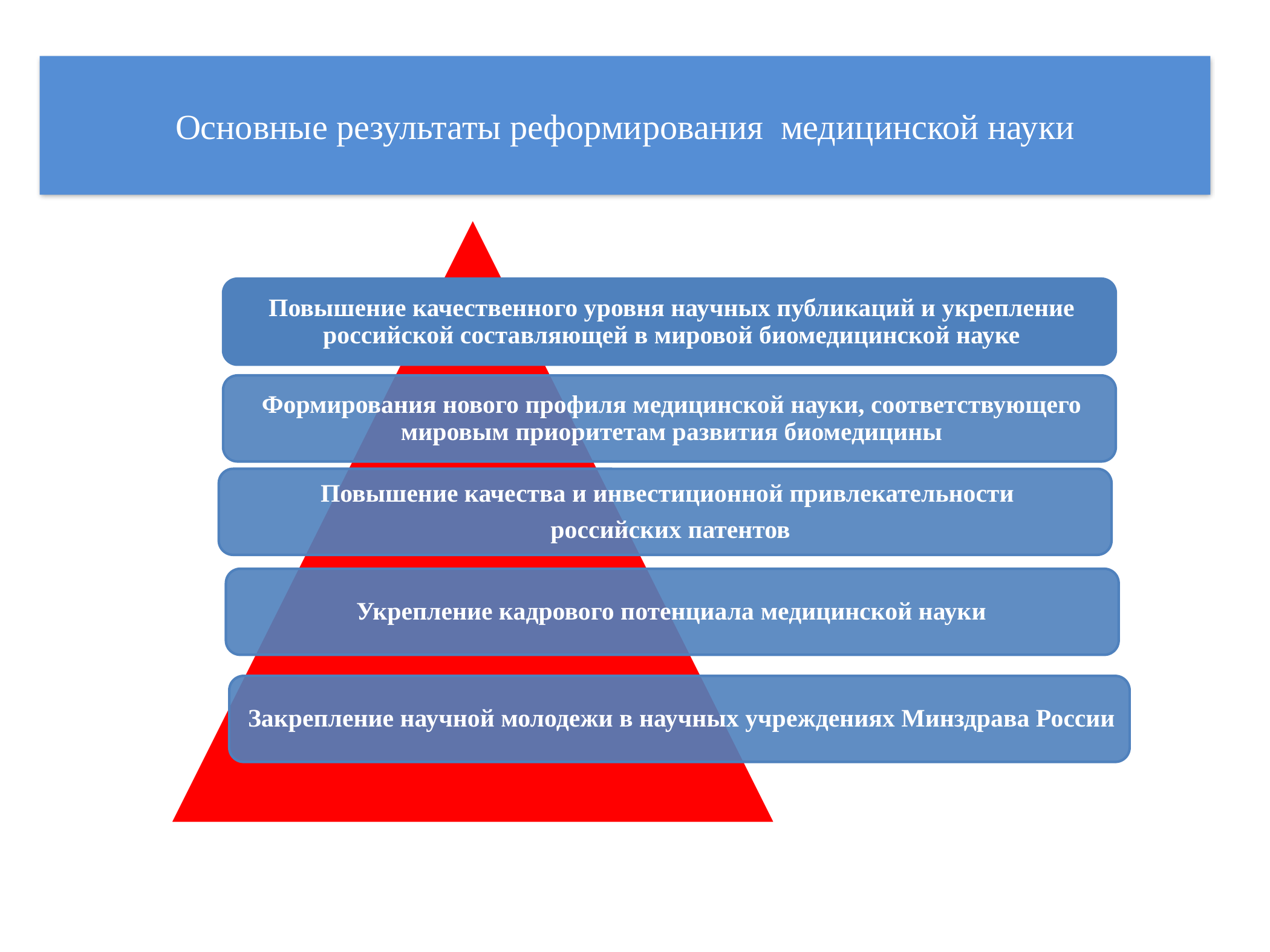

# Основные результаты реформирования  медицинской науки
Повышение качественного уровня научных публикаций и укрепление российской составляющей в мировой биомедицинской науке
Формирования нового профиля медицинской науки, соответствующего мировым приоритетам развития биомедицины
Повышение качества и инвестиционной привлекательности
 российских патентов
Укрепление кадрового потенциала медицинской науки
Закрепление научной молодежи в научных учреждениях Минздрава России